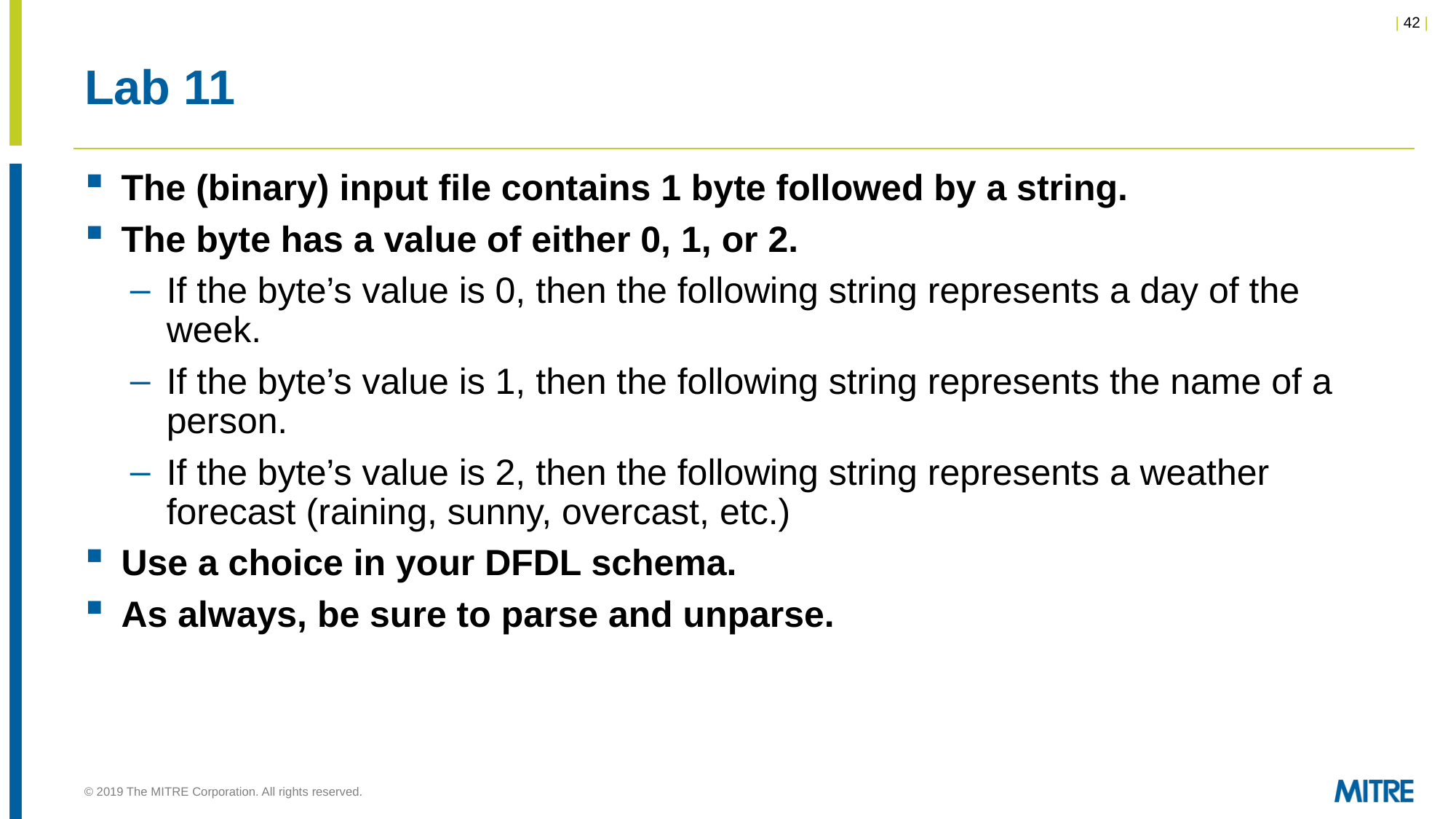

# Lab 11
The (binary) input file contains 1 byte followed by a string.
The byte has a value of either 0, 1, or 2.
If the byte’s value is 0, then the following string represents a day of the week.
If the byte’s value is 1, then the following string represents the name of a person.
If the byte’s value is 2, then the following string represents a weather forecast (raining, sunny, overcast, etc.)
Use a choice in your DFDL schema.
As always, be sure to parse and unparse.
© 2019 The MITRE Corporation. All rights reserved.